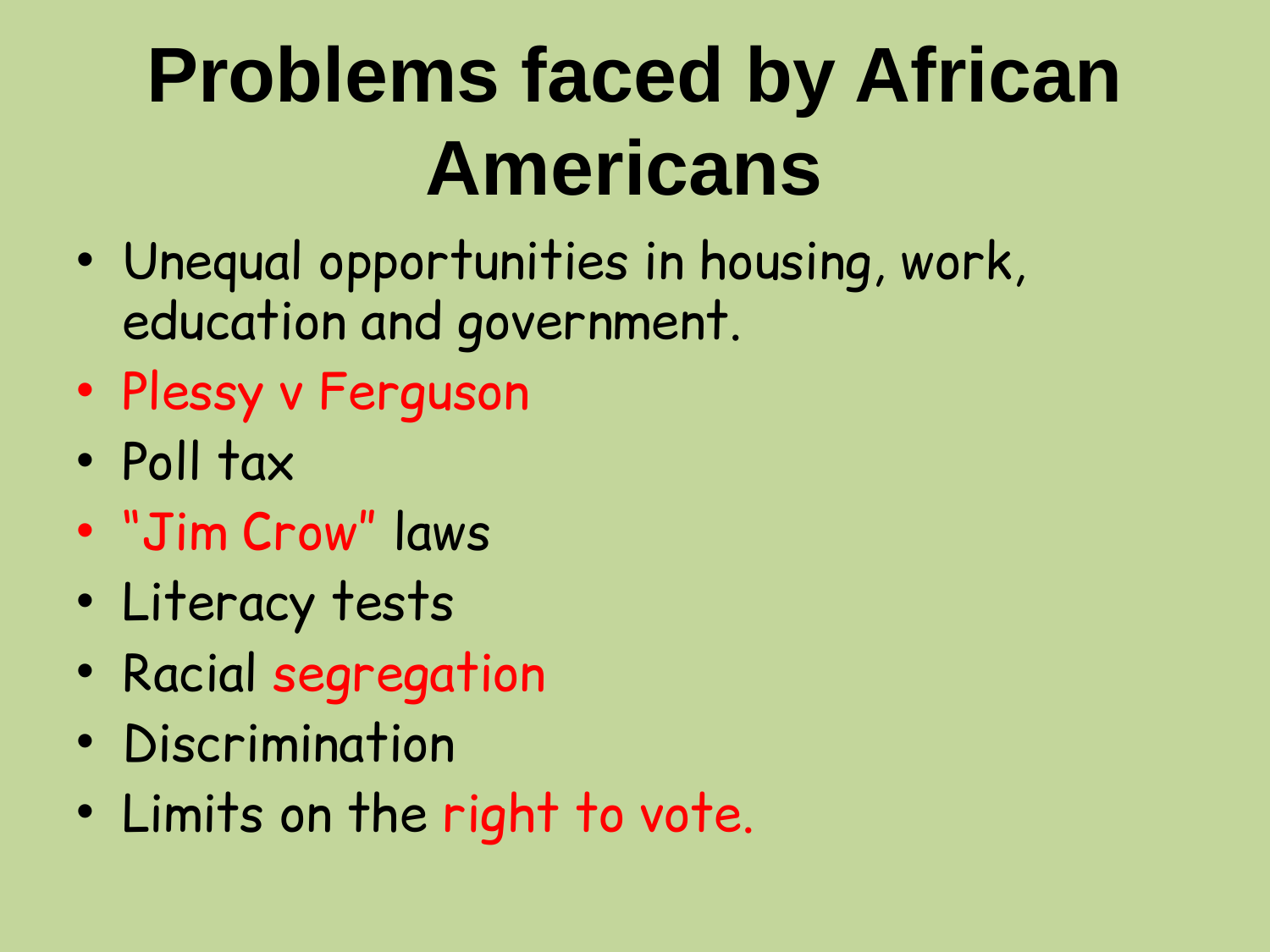

# Problems faced by African Americans
Unequal opportunities in housing, work, education and government.
Plessy v Ferguson
Poll tax
“Jim Crow” laws
Literacy tests
Racial segregation
Discrimination
Limits on the right to vote.